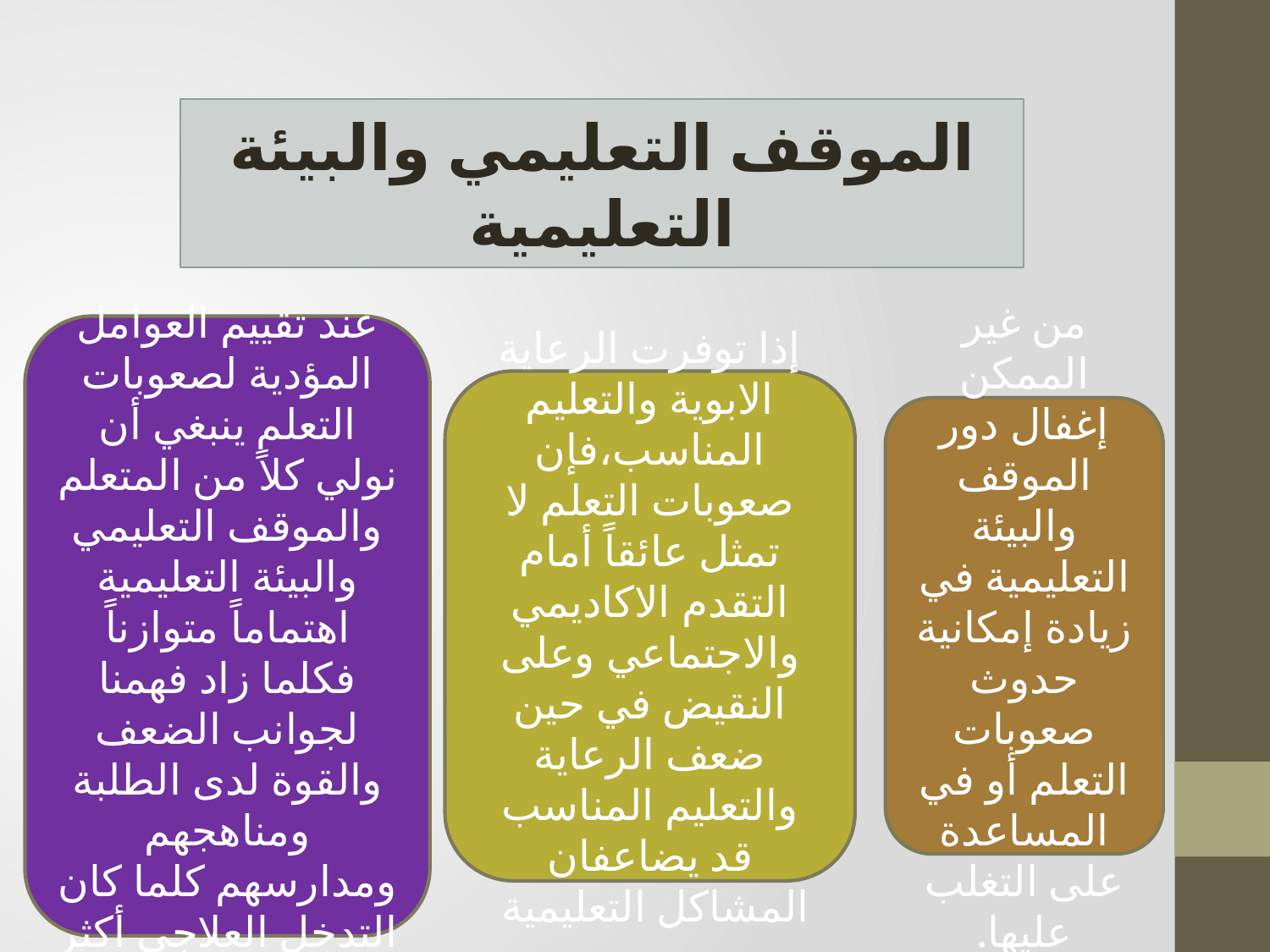

الموقف التعليمي والبيئة التعليمية

عند تقييم العوامل المؤدية لصعوبات التعلم ينبغي أن نولي كلاً من المتعلم والموقف التعليمي والبيئة التعليمية اهتماماً متوازناً فكلما زاد فهمنا لجوانب الضعف والقوة لدى الطلبة ومناهجهم ومدارسهم كلما كان التدخل العلاجي أكثر فاعلية
إذا توفرت الرعاية الابوية والتعليم المناسب،فإن صعوبات التعلم لا تمثل عائقاً أمام التقدم الاكاديمي والاجتماعي وعلى النقيض في حين ضعف الرعاية والتعليم المناسب قد يضاعفان المشاكل التعليمية
من غير الممكن إغفال دور الموقف والبيئة التعليمية في زيادة إمكانية حدوث صعوبات التعلم أو في المساعدة على التغلب عليها.